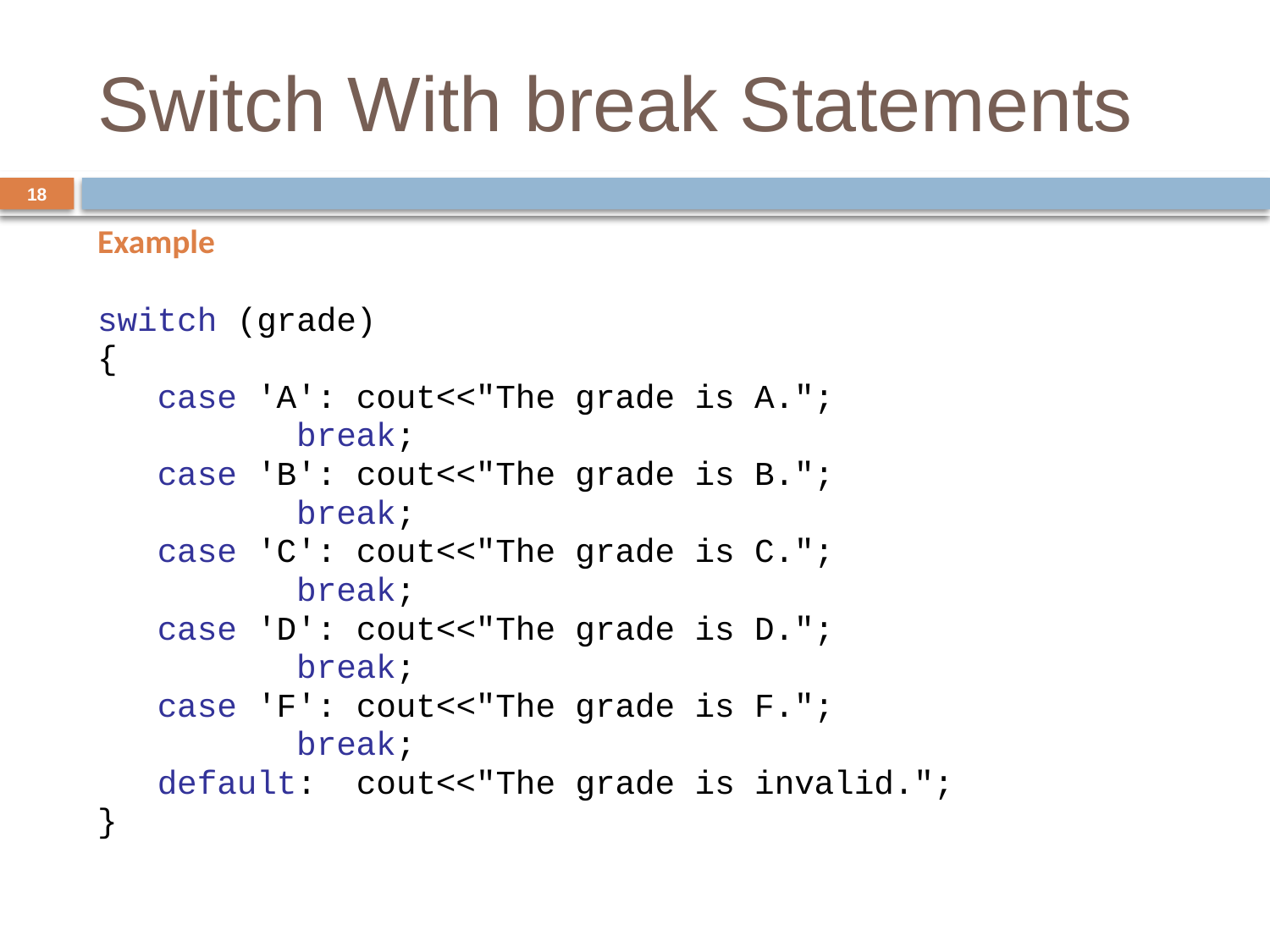

# Switch With break Statements
18
Example

switch (grade)
{
   case 'A': cout<<"The grade is A.";
          break;
   case 'B': cout<<"The grade is B.";
          break;
   case 'C': cout<<"The grade is C.";
          break;
   case 'D': cout<<"The grade is D.";
          break;
   case 'F': cout<<"The grade is F.";
          break;
   default:  cout<<"The grade is invalid.";
}